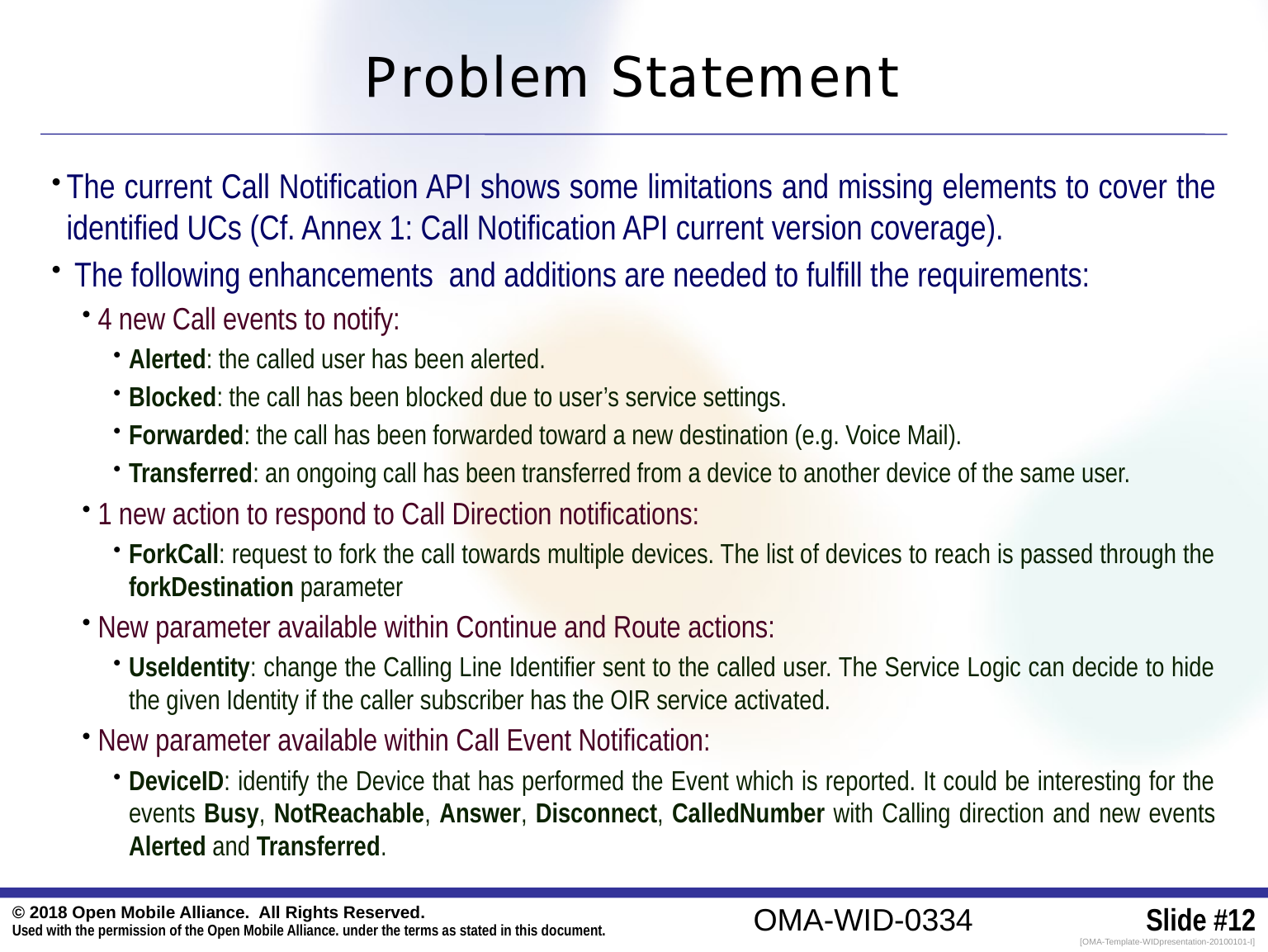

# Problem Statement
The current Call Notification API shows some limitations and missing elements to cover the identified UCs (Cf. Annex 1: Call Notification API current version coverage).
 The following enhancements  and additions are needed to fulfill the requirements:
4 new Call events to notify:
Alerted: the called user has been alerted.
Blocked: the call has been blocked due to user’s service settings.
Forwarded: the call has been forwarded toward a new destination (e.g. Voice Mail).
Transferred: an ongoing call has been transferred from a device to another device of the same user.
1 new action to respond to Call Direction notifications:
ForkCall: request to fork the call towards multiple devices. The list of devices to reach is passed through the forkDestination parameter
New parameter available within Continue and Route actions:
UseIdentity: change the Calling Line Identifier sent to the called user. The Service Logic can decide to hide the given Identity if the caller subscriber has the OIR service activated.
New parameter available within Call Event Notification:
DeviceID: identify the Device that has performed the Event which is reported. It could be interesting for the events Busy, NotReachable, Answer, Disconnect, CalledNumber with Calling direction and new events Alerted and Transferred.